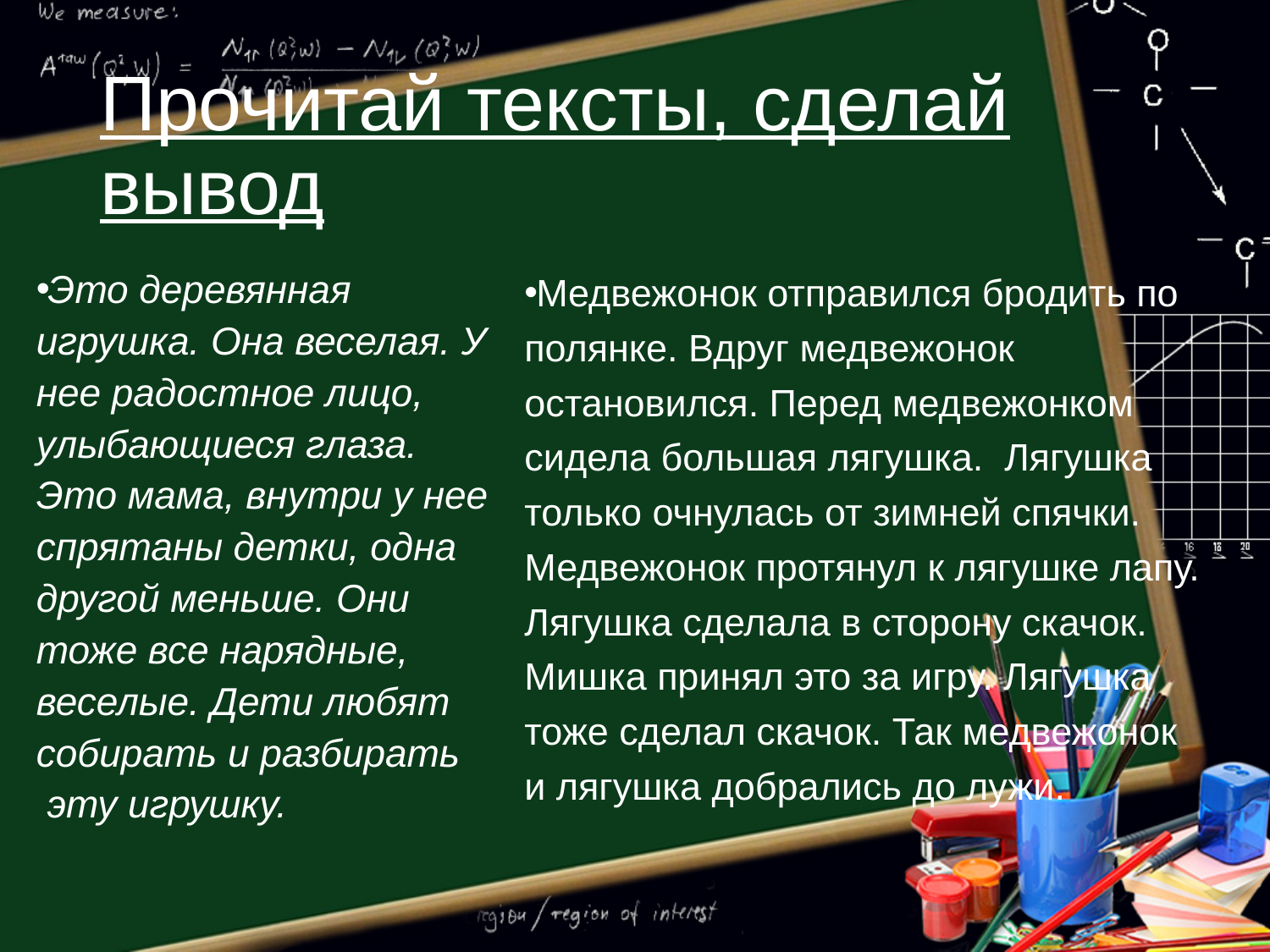

# Прочитай тексты, сделай вывод
Это деревянная игрушка. Она веселая. У нее радостное лицо, улыбающиеся глаза. Это мама, внутри у нее спрятаны детки, одна другой меньше. Они тоже все нарядные, веселые. Дети любят собирать и разбирать  эту игрушку.

Медвежонок отправился бродить по полянке. Вдруг медвежонок остановился. Перед медвежонком сидела большая лягушка.  Лягушка только очнулась от зимней спячки. Медвежонок протянул к лягушке лапу. Лягушка сделала в сторону скачок. Мишка принял это за игру. Лягушка тоже сделал скачок. Так медвежонок и лягушка добрались до лужи.